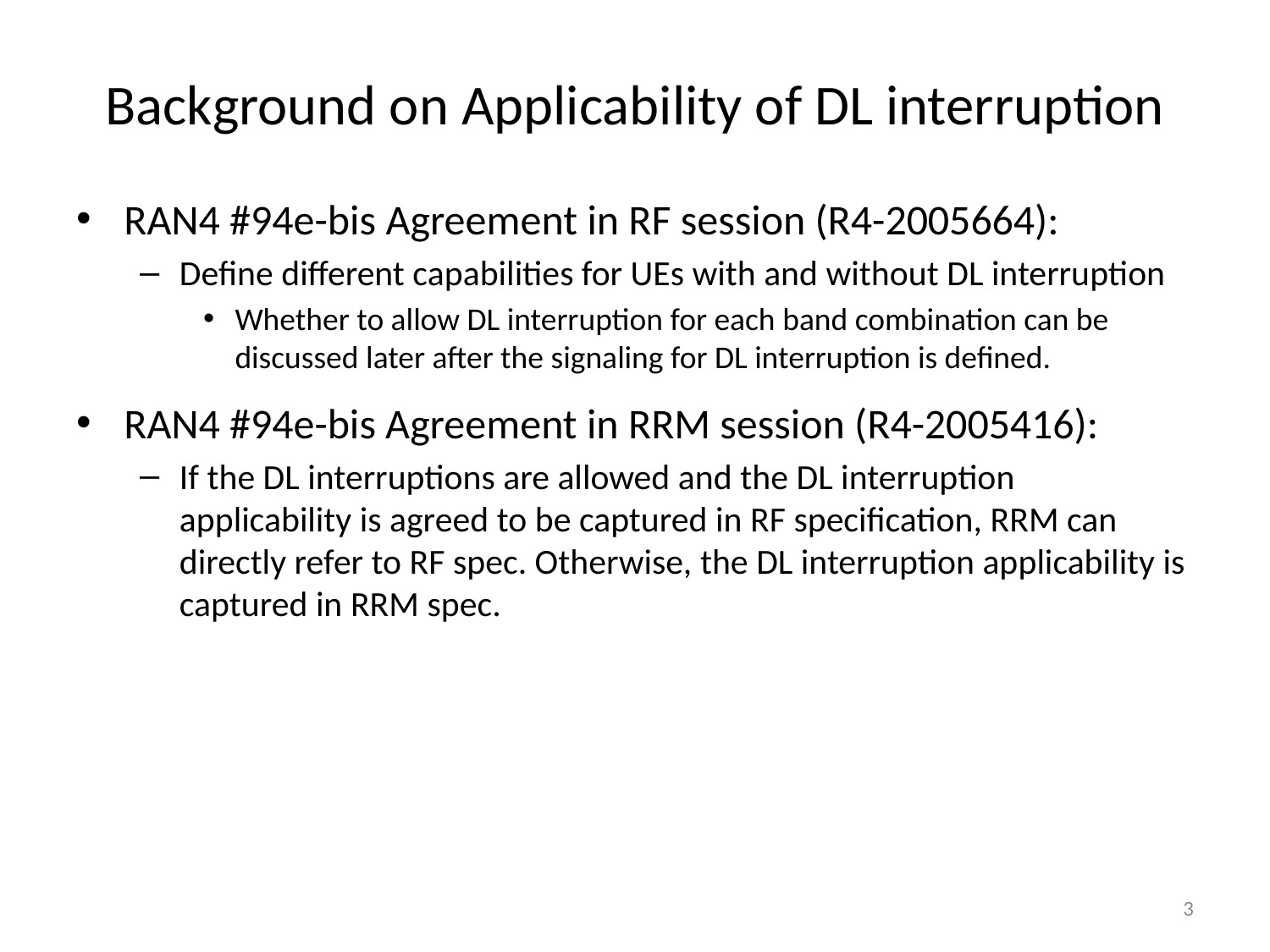

# Background on Applicability of DL interruption
RAN4 #94e-bis Agreement in RF session (R4-2005664):
Define different capabilities for UEs with and without DL interruption
Whether to allow DL interruption for each band combination can be discussed later after the signaling for DL interruption is defined.
RAN4 #94e-bis Agreement in RRM session (R4-2005416):
If the DL interruptions are allowed and the DL interruption applicability is agreed to be captured in RF specification, RRM can directly refer to RF spec. Otherwise, the DL interruption applicability is captured in RRM spec.

3